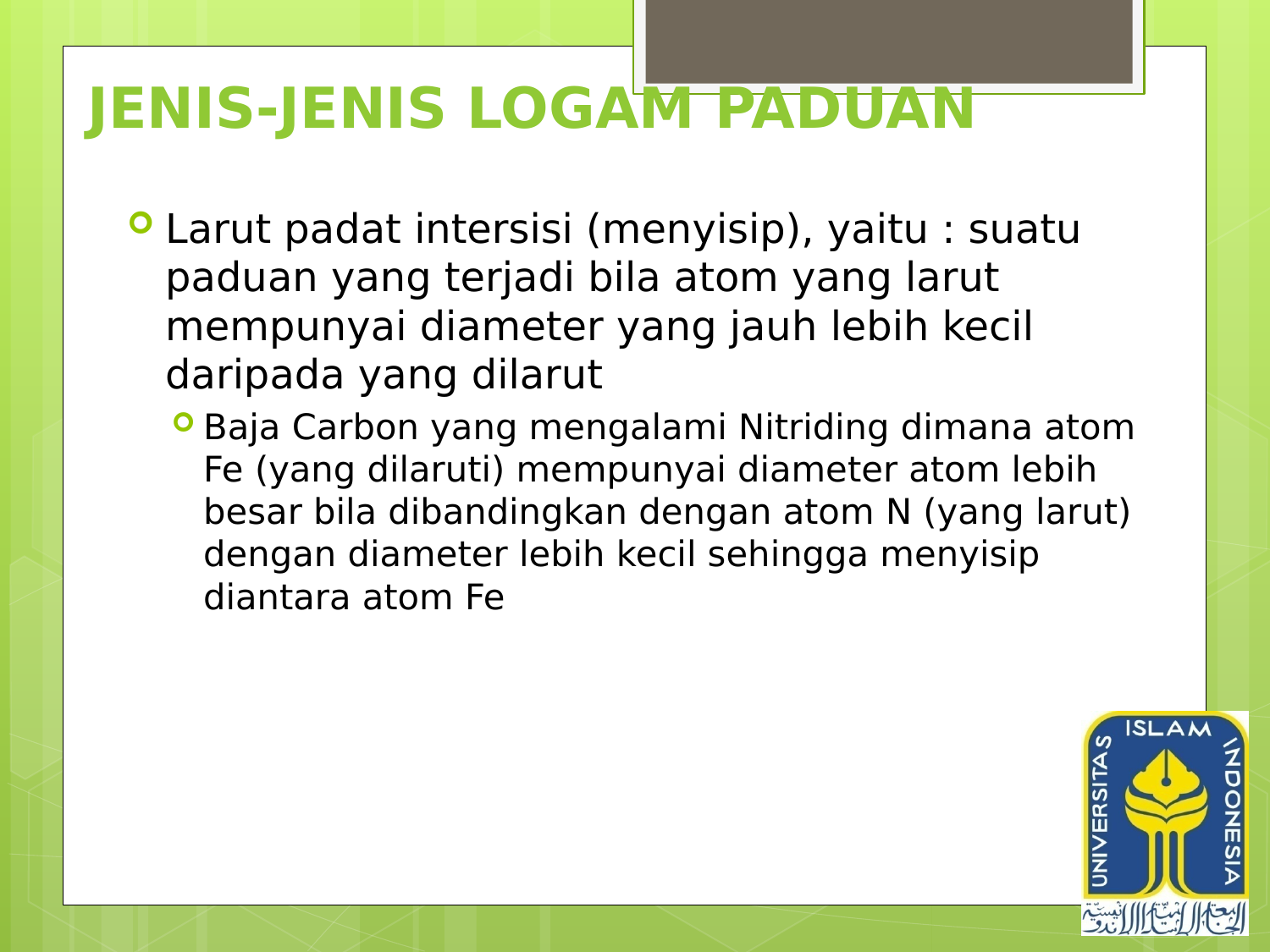

# Jenis-JENIS LOGAM PADUAN
Larut padat intersisi (menyisip), yaitu : suatu paduan yang terjadi bila atom yang larut mempunyai diameter yang jauh lebih kecil daripada yang dilarut
Baja Carbon yang mengalami Nitriding dimana atom Fe (yang dilaruti) mempunyai diameter atom lebih besar bila dibandingkan dengan atom N (yang larut) dengan diameter lebih kecil sehingga menyisip diantara atom Fe